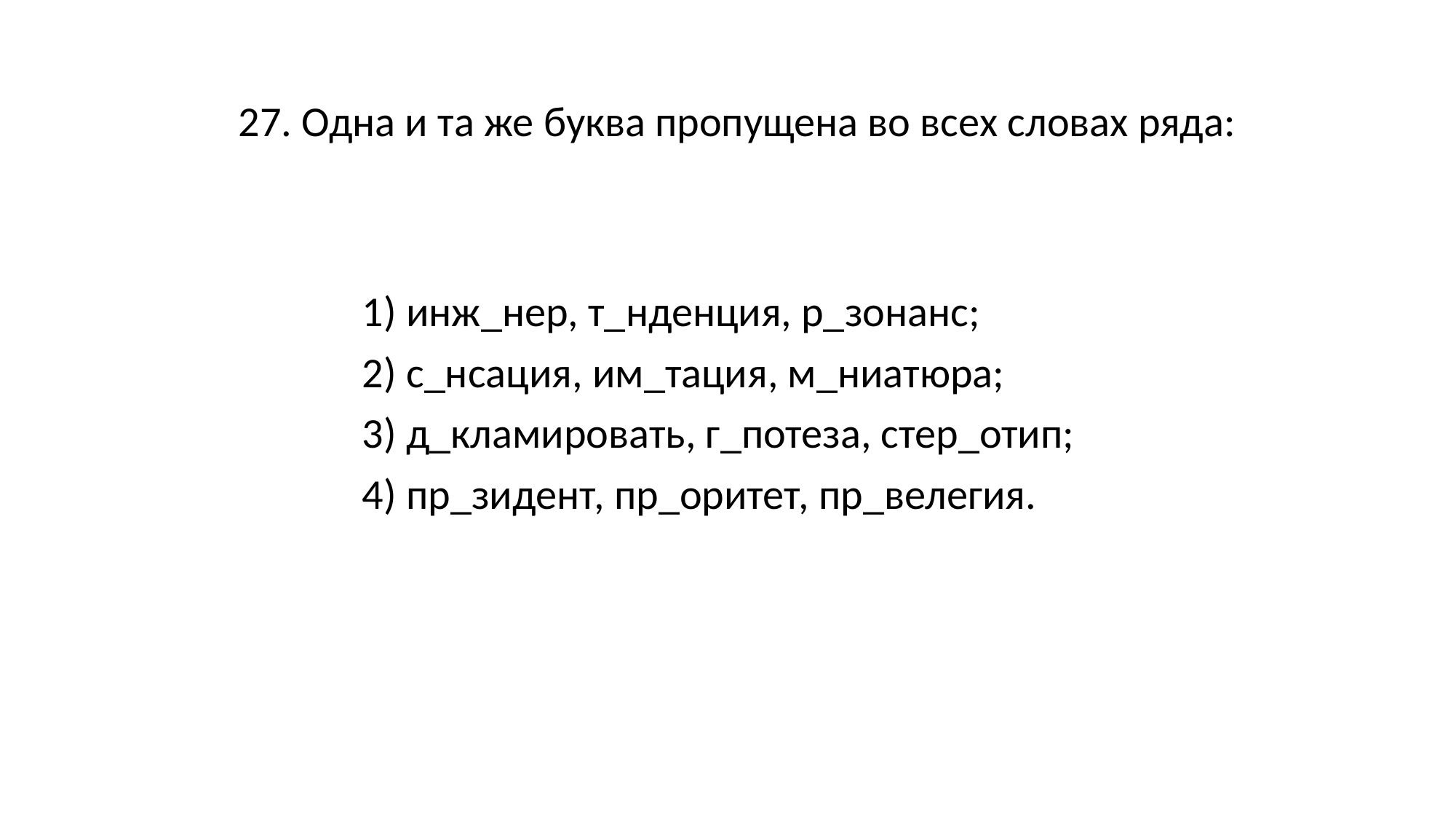

# 27. Одна и та же буква пропущена во всех словах ряда:
1) инж_нер, т_нденция, р_зонанс;
2) с_нсация, им_тация, м_ниатюра;
3) д_кламировать, г_потеза, стер_отип;
4) пр_зидент, пр_оритет, пр_велегия.